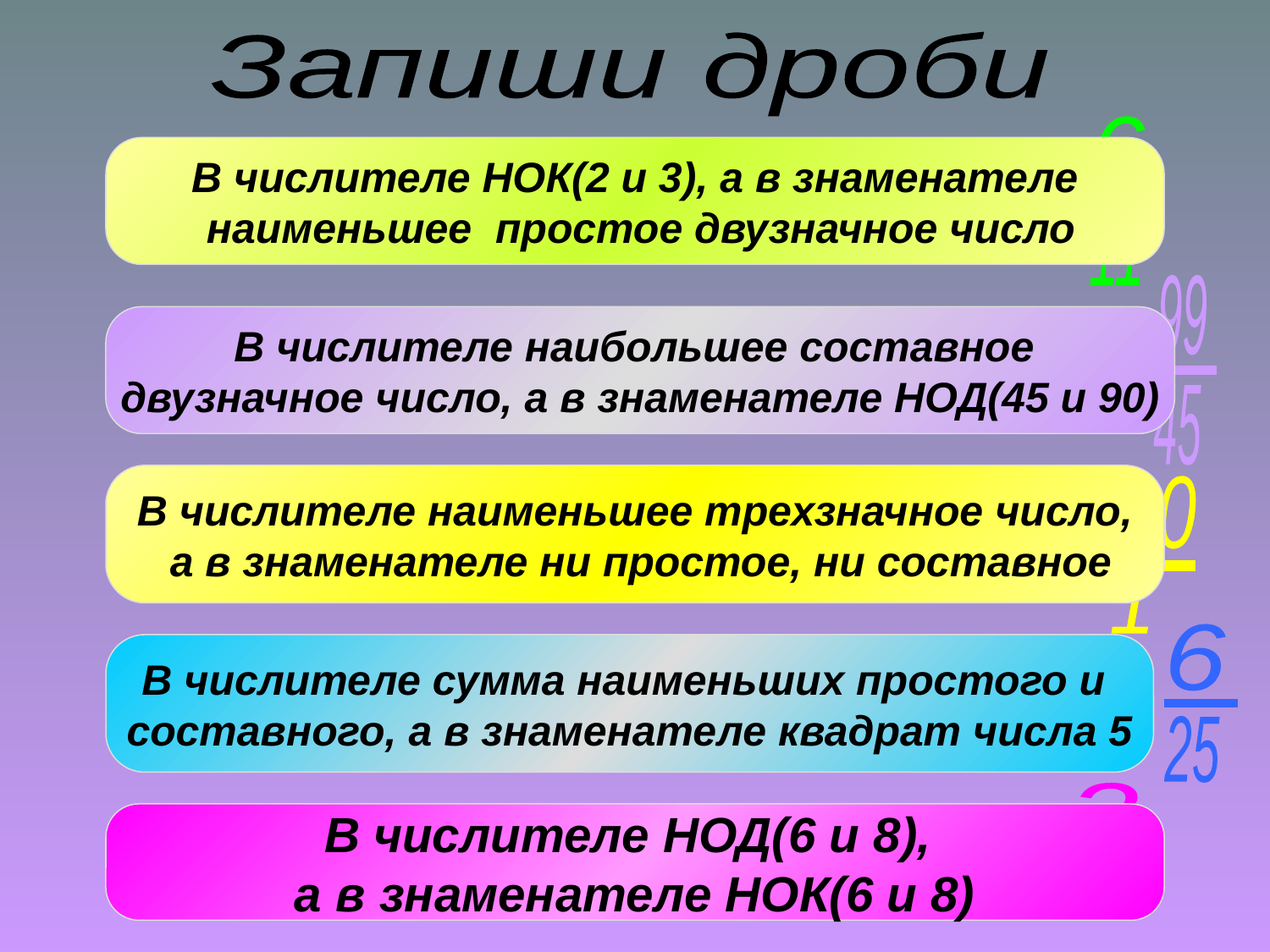

Запиши дроби
6
_
11
В числителе НОК(2 и 3), а в знаменателе
 наименьшее  простое двузначное число
99
_
45
В числителе наибольшее составное
двузначное число, а в знаменателе НОД(45 и 90)
В числителе наименьшее трехзначное число,
 а в знаменателе ни простое, ни составное
100
_
1
6
_
25
В числителе сумма наименьших простого и
составного, а в знаменателе квадрат числа 5
2
_
24
В числителе НОД(6 и 8),
а в знаменателе НОК(6 и 8)